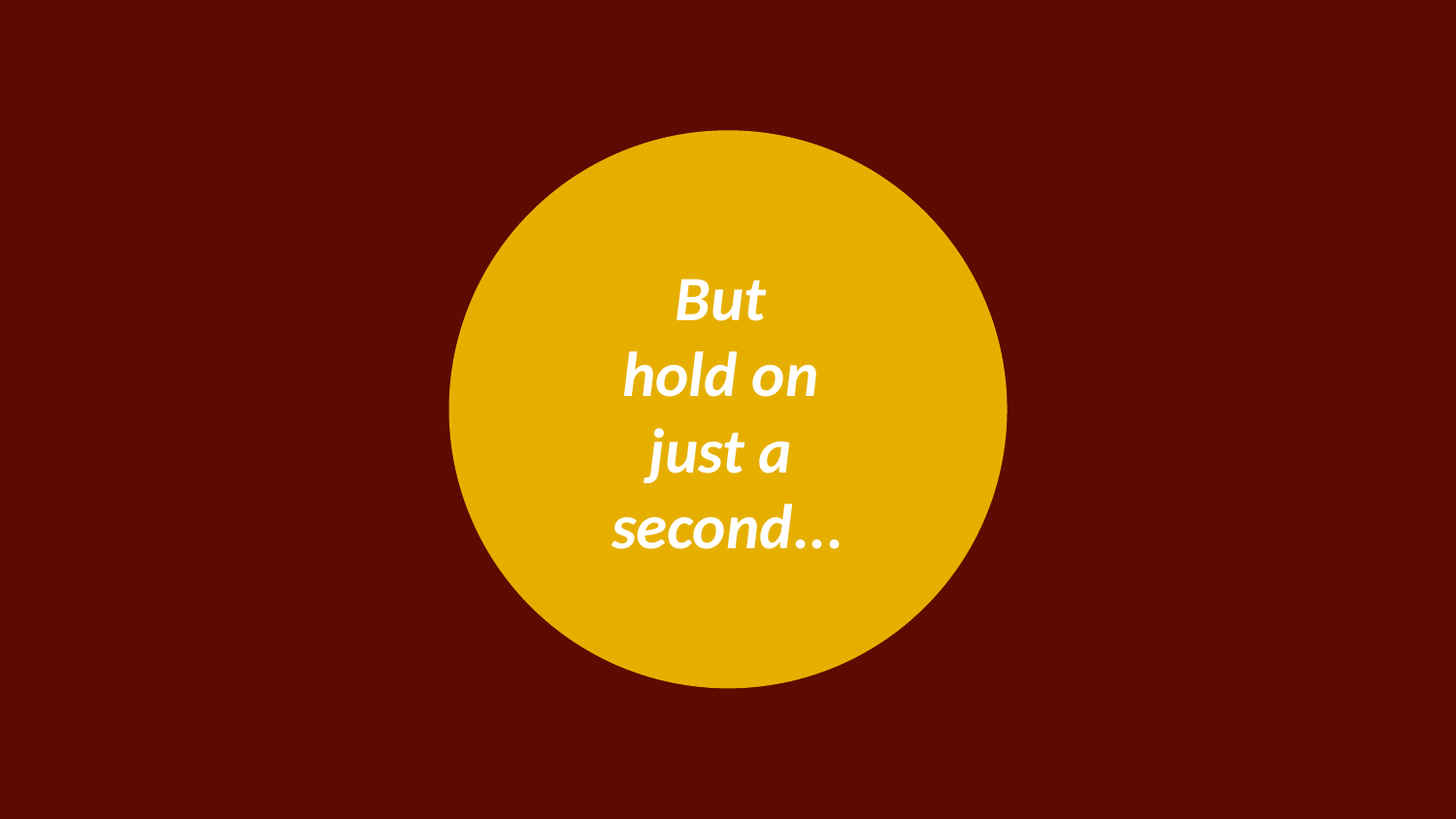

# But hold on just a second...